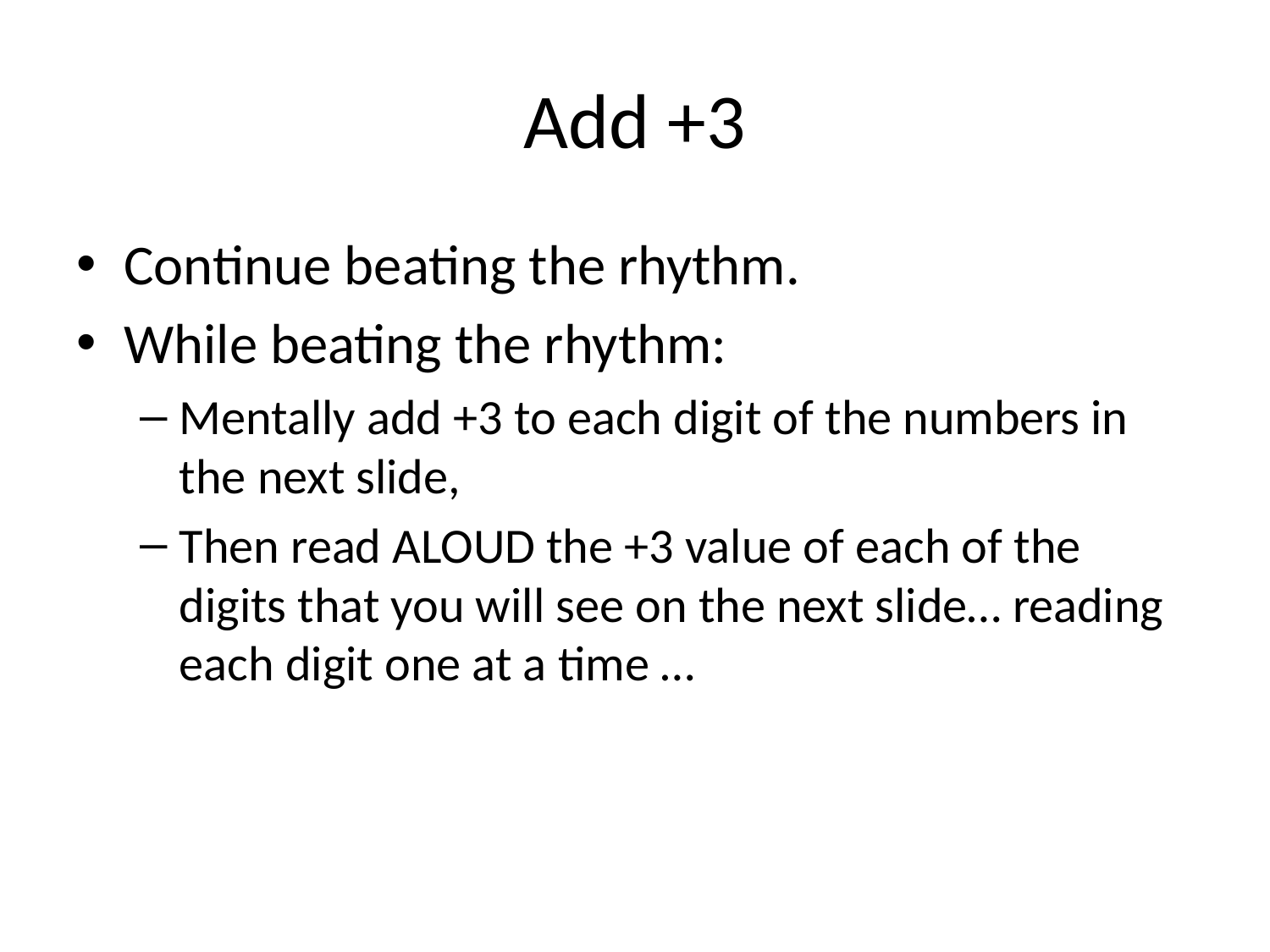

# Add +3
Continue beating the rhythm.
While beating the rhythm:
Mentally add +3 to each digit of the numbers in the next slide,
Then read ALOUD the +3 value of each of the digits that you will see on the next slide… reading each digit one at a time …